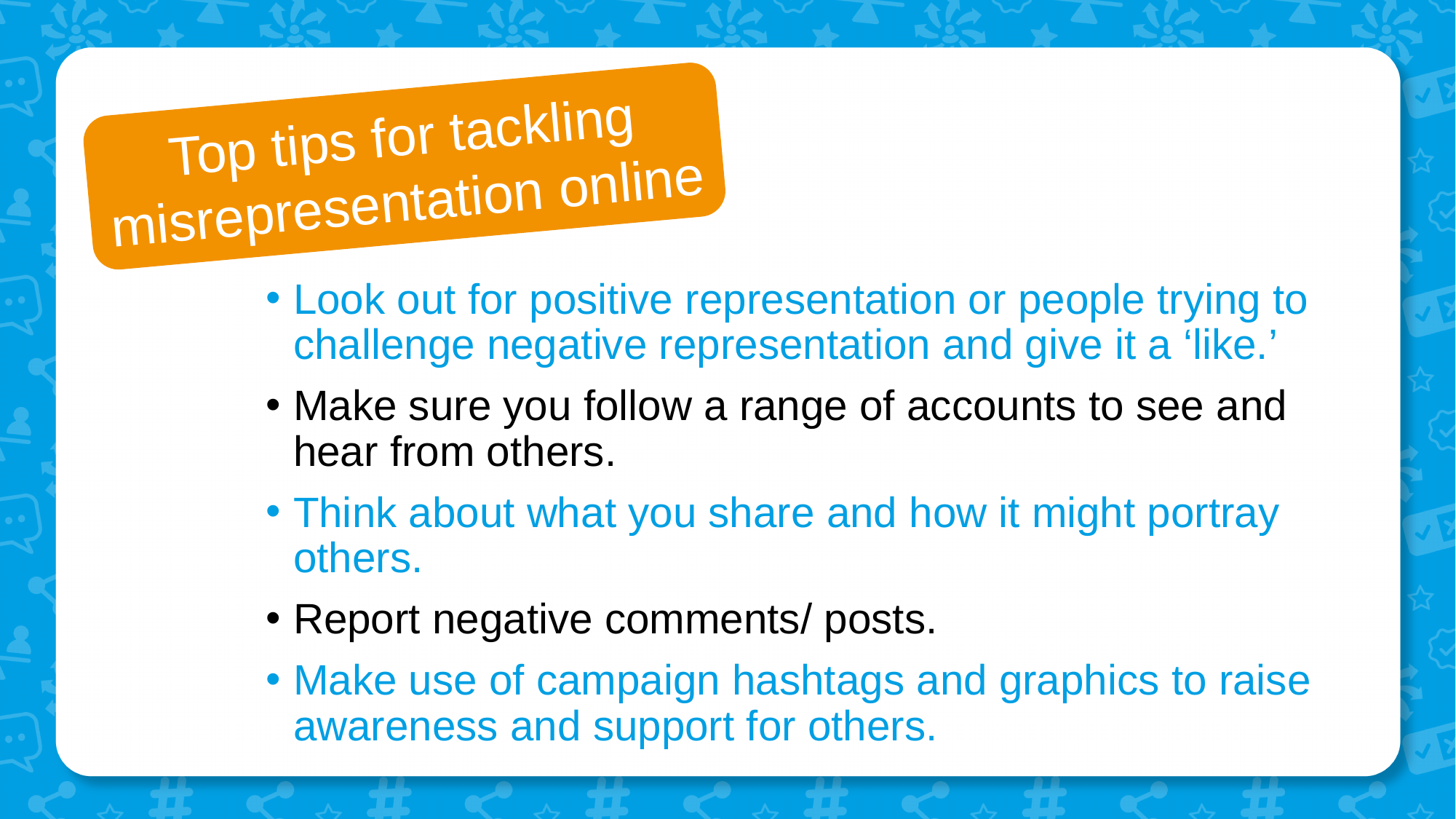

Top tips for tackling misrepresentation online
Look out for positive representation or people trying to challenge negative representation and give it a ‘like.’
Make sure you follow a range of accounts to see and hear from others.
Think about what you share and how it might portray others.
Report negative comments/ posts.
Make use of campaign hashtags and graphics to raise awareness and support for others.